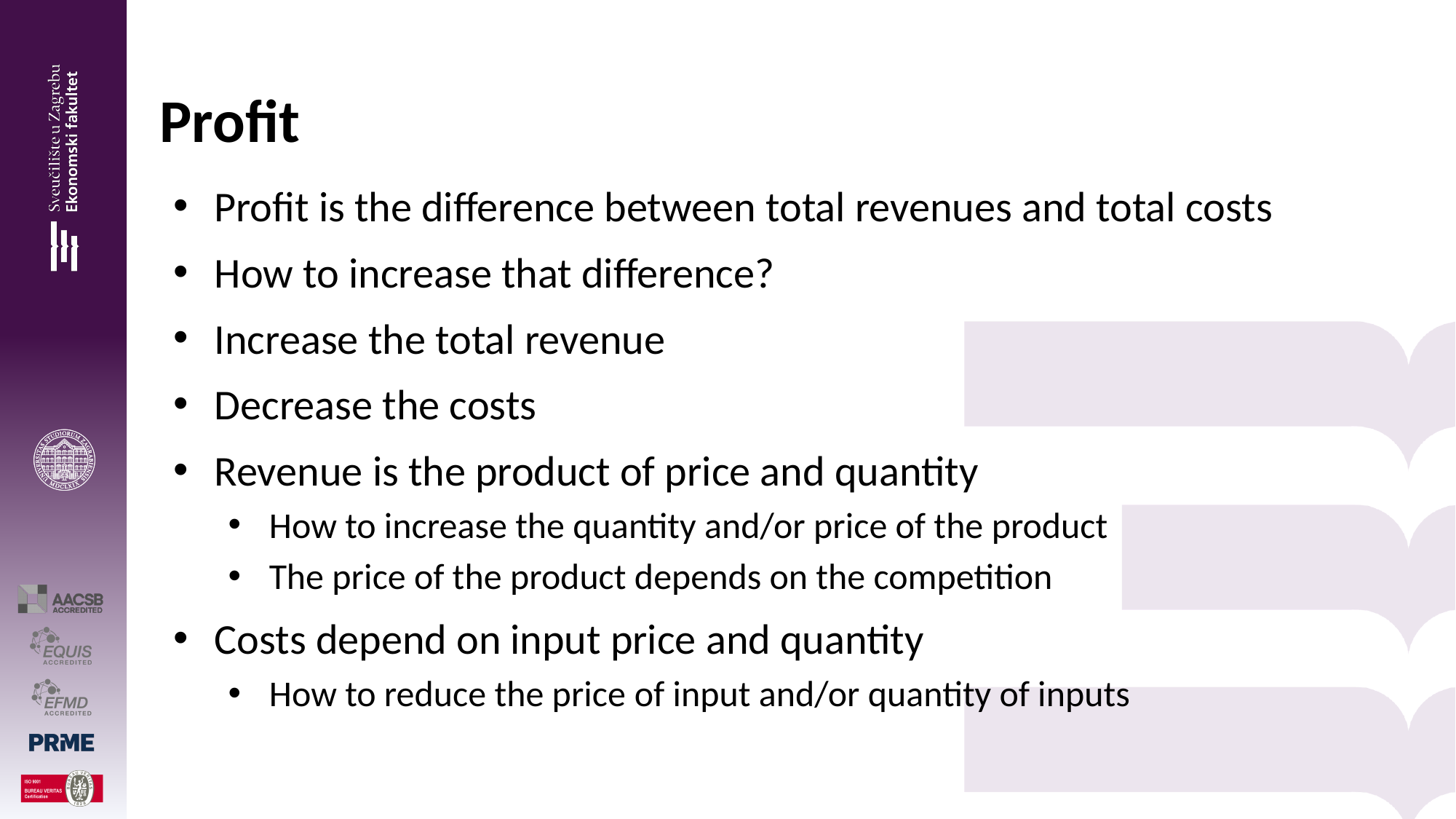

# Profit
Profit is the difference between total revenues and total costs
How to increase that difference?
Increase the total revenue
Decrease the costs
Revenue is the product of price and quantity
How to increase the quantity and/or price of the product
The price of the product depends on the competition
Costs depend on input price and quantity
How to reduce the price of input and/or quantity of inputs